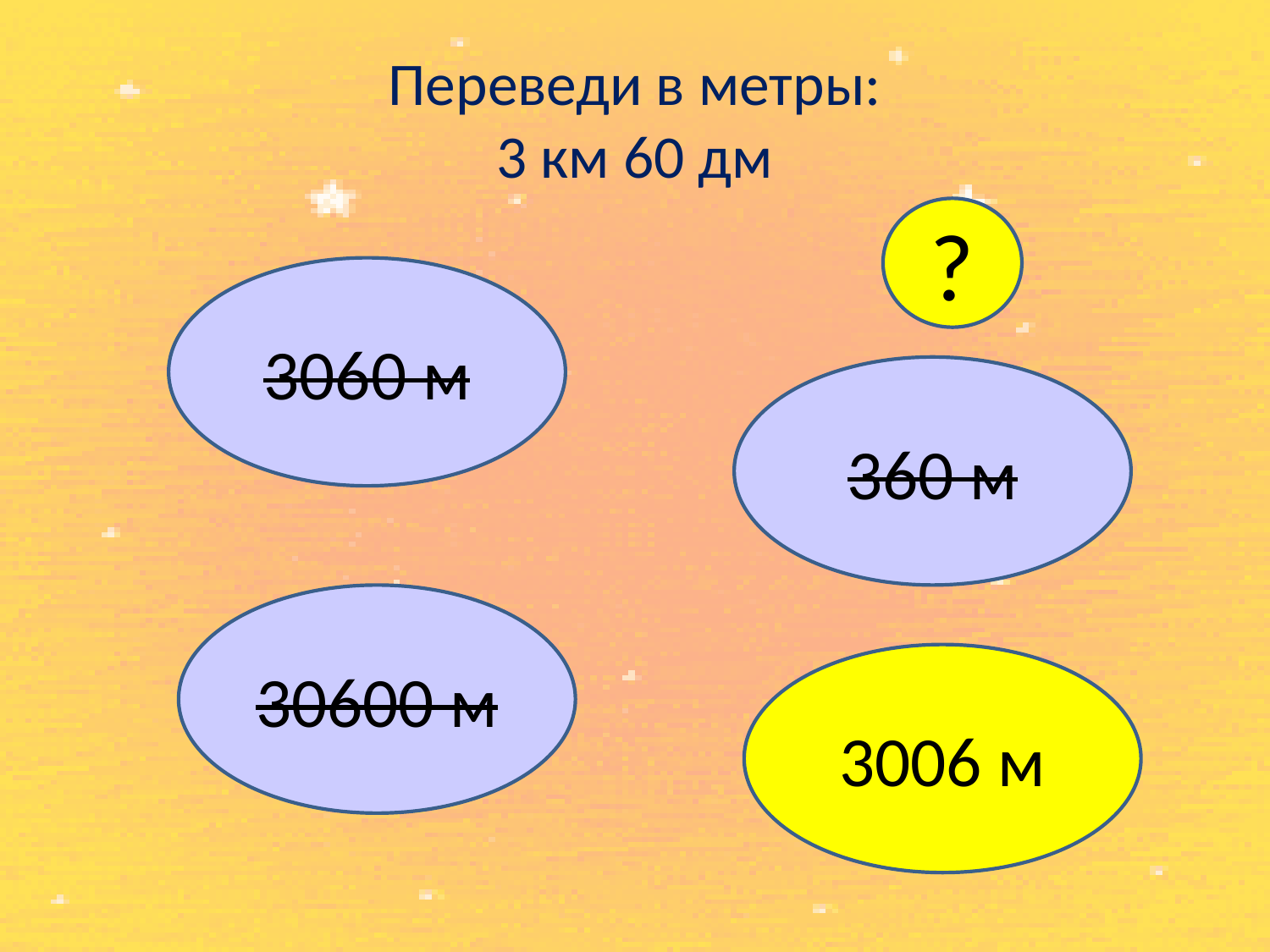

# Переведи в метры: 3 км 60 дм
?
3060 м
360 м
30600 м
3006 м